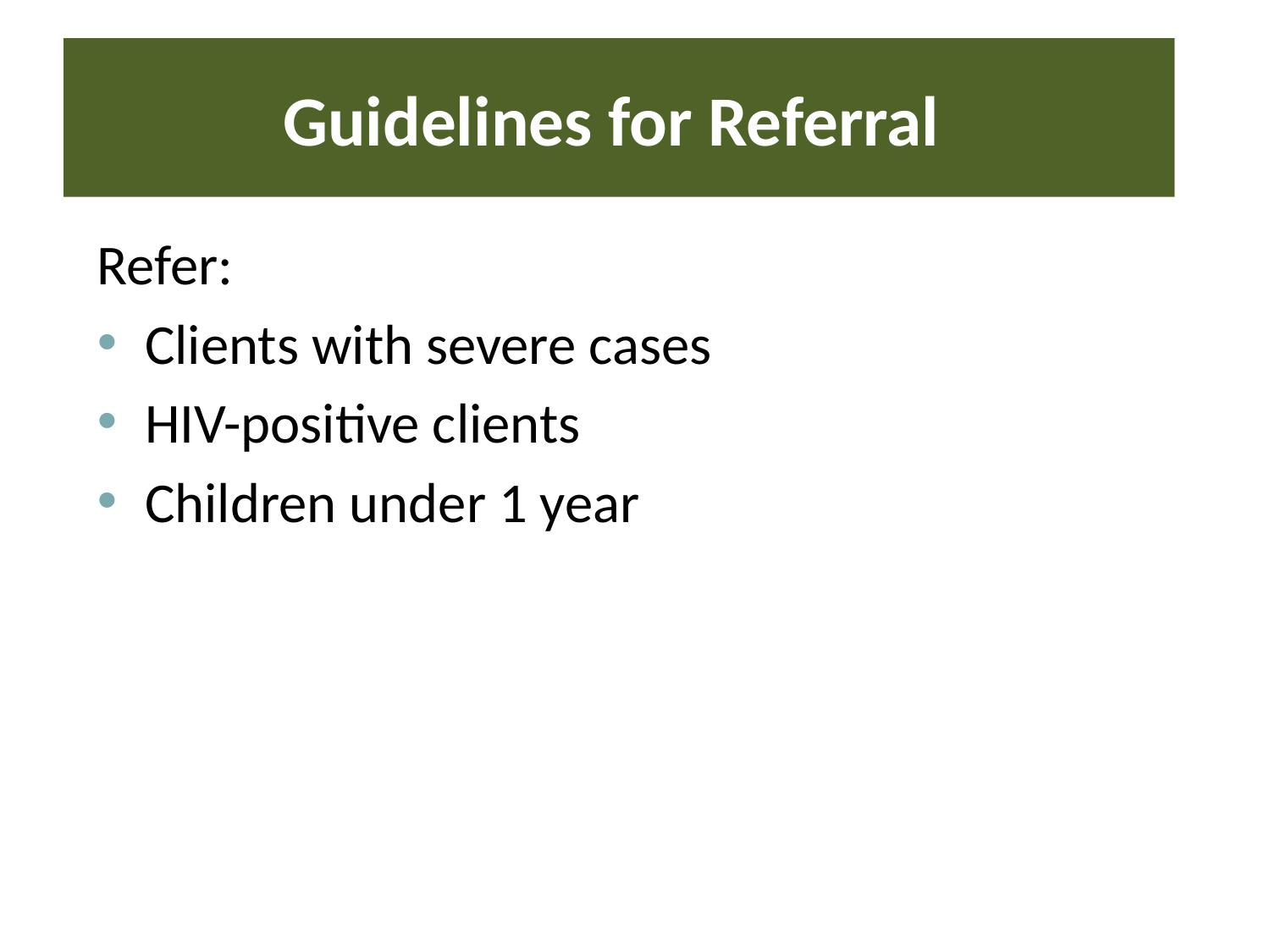

# Guidelines for Referral
Refer:
Clients with severe cases
HIV-positive clients
Children under 1 year